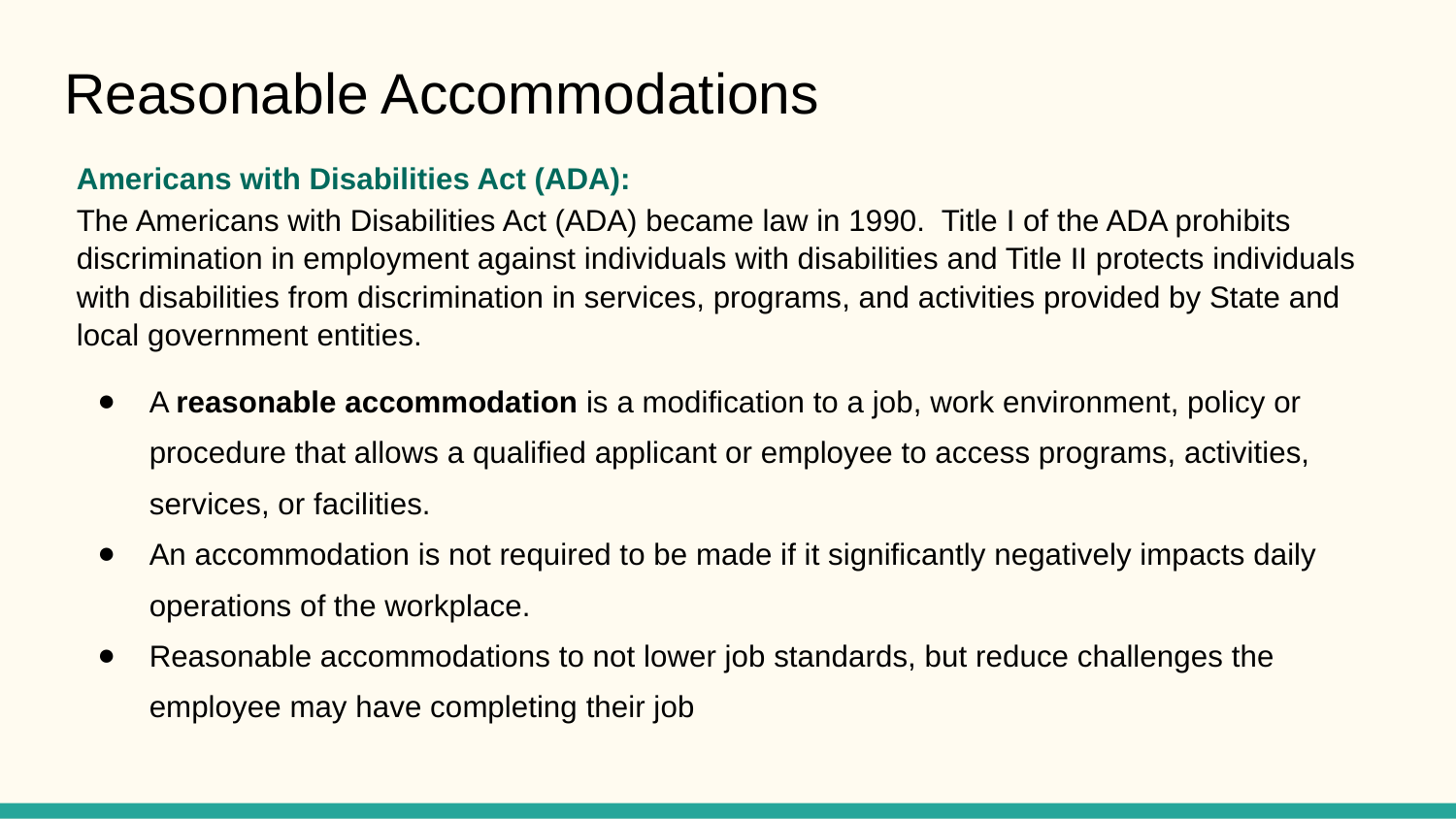

# Reasonable Accommodations
Americans with Disabilities Act (ADA):
The Americans with Disabilities Act (ADA) became law in 1990.  Title I of the ADA prohibits discrimination in employment against individuals with disabilities and Title II protects individuals with disabilities from discrimination in services, programs, and activities provided by State and local government entities.
A reasonable accommodation is a modification to a job, work environment, policy or procedure that allows a qualified applicant or employee to access programs, activities, services, or facilities.
An accommodation is not required to be made if it significantly negatively impacts daily operations of the workplace.
Reasonable accommodations to not lower job standards, but reduce challenges the employee may have completing their job